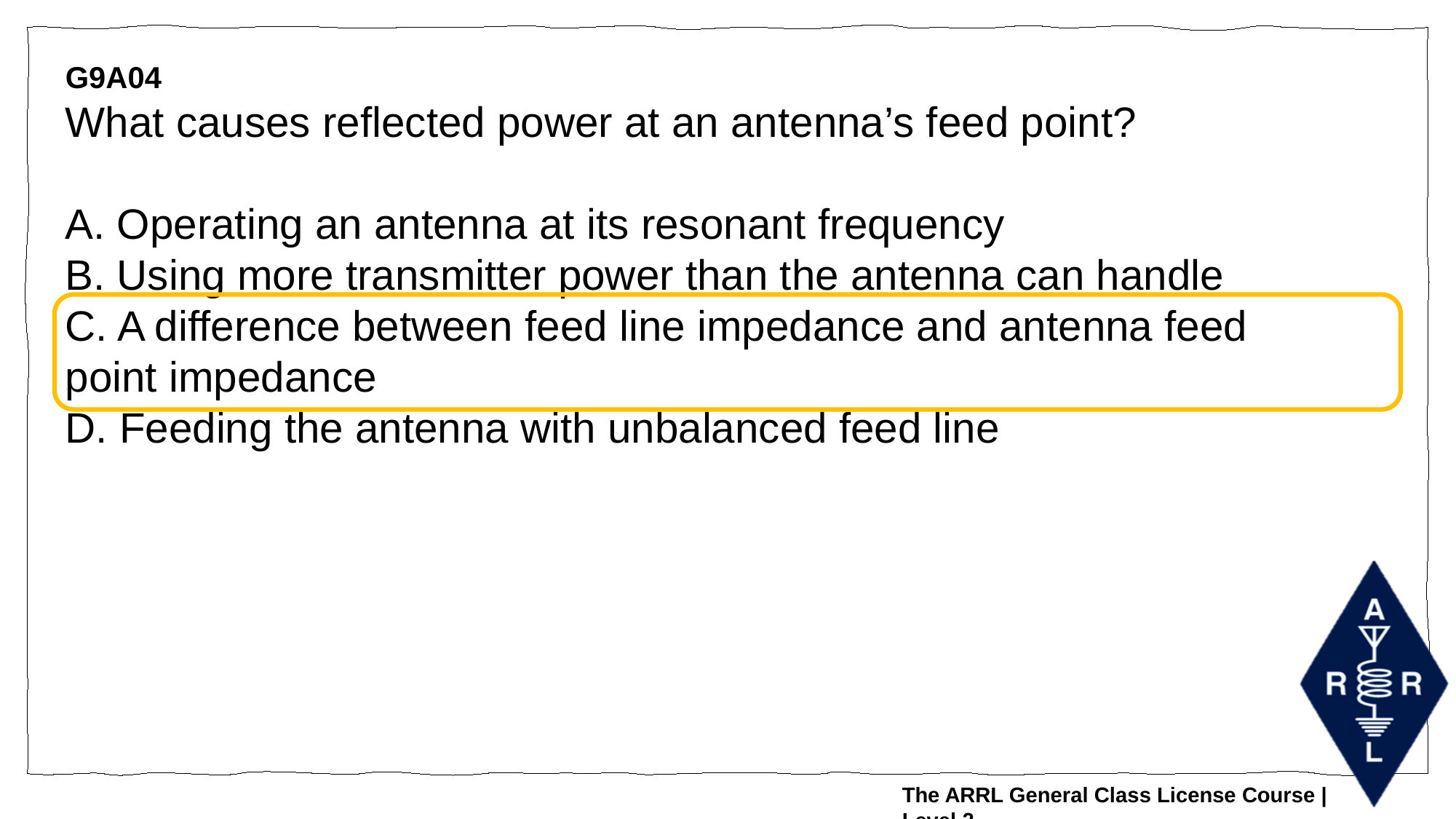

G9A04
What causes reflected power at an antenna’s feed point?

A. Operating an antenna at its resonant frequency
B. Using more transmitter power than the antenna can handle
C. A difference between feed line impedance and antenna feed point impedance
D. Feeding the antenna with unbalanced feed line